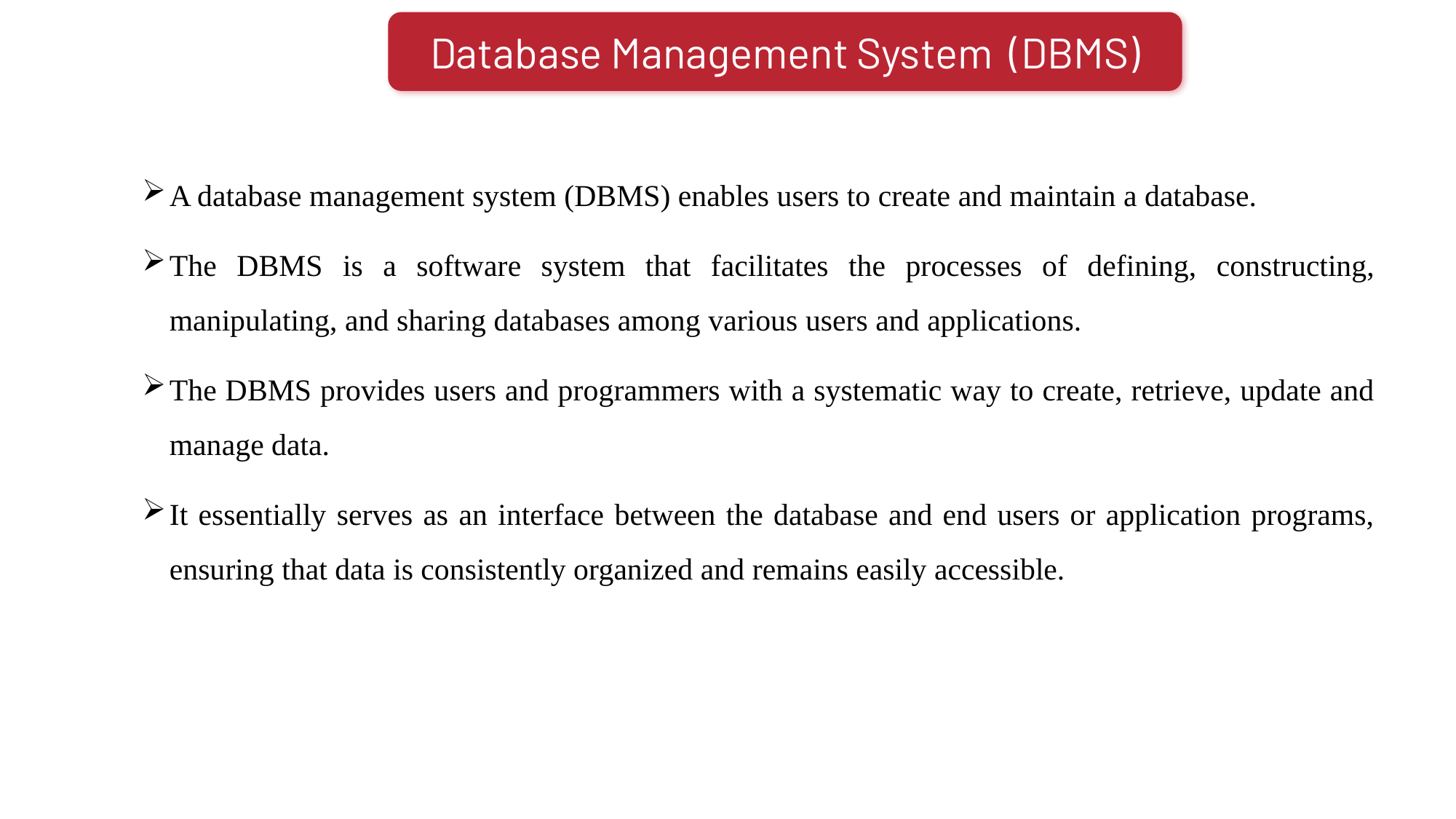

Database Management System  (DBMS)
A database management system (DBMS) enables users to create and maintain a database.
The DBMS is a software system that facilitates the processes of defining, constructing, manipulating, and sharing databases among various users and applications.
The DBMS provides users and programmers with a systematic way to create, retrieve, update and manage data.
It essentially serves as an interface between the database and end users or application programs, ensuring that data is consistently organized and remains easily accessible.